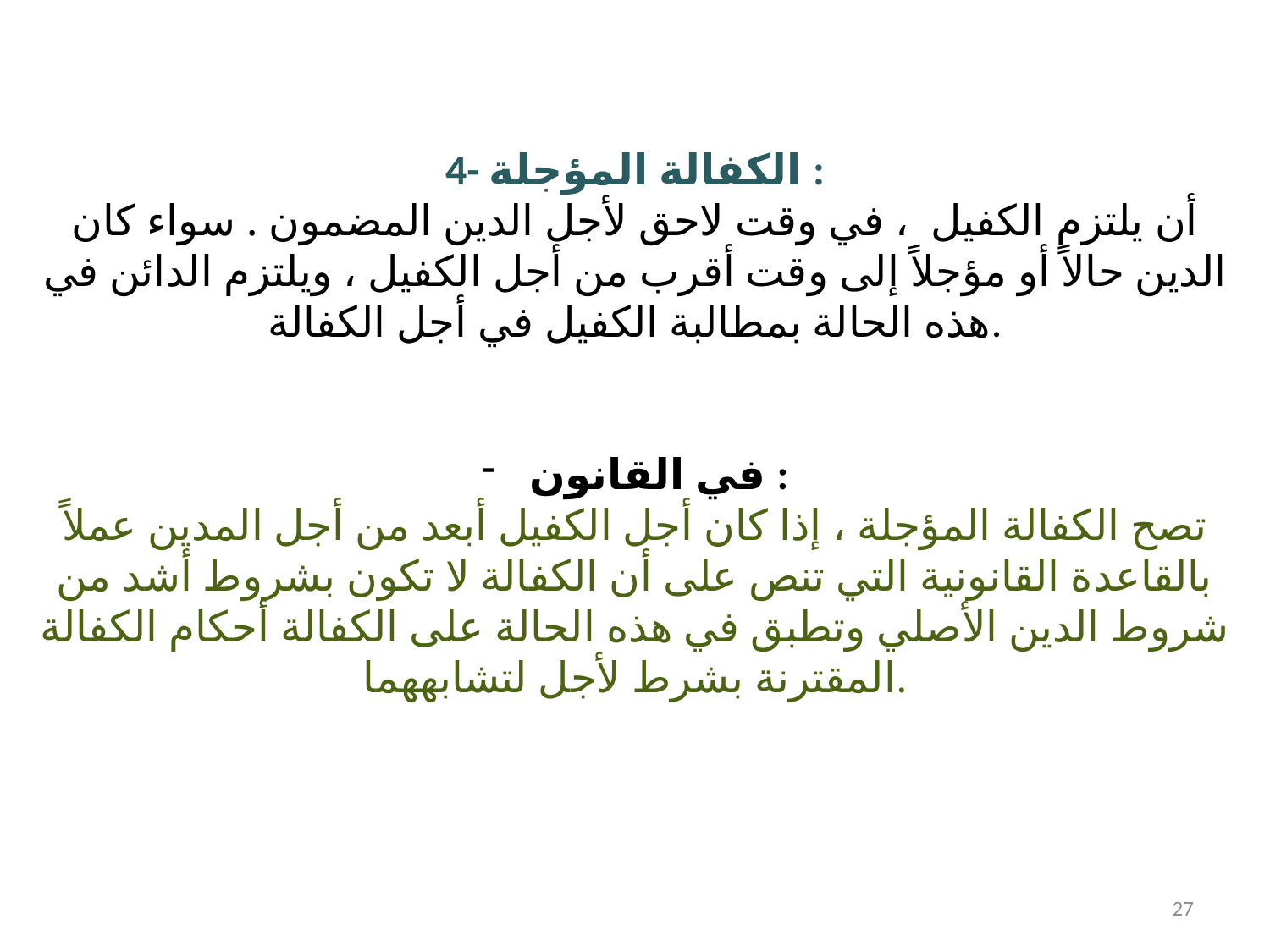

4- الكفالة المؤجلة :
أن يلتزم الكفيل  ، في وقت لاحق لأجل الدين المضمون . سواء كان الدين حالاً أو مؤجلاً إلى وقت أقرب من أجل الكفيل ، ويلتزم الدائن في هذه الحالة بمطالبة الكفيل في أجل الكفالة.

في القانون :
تصح الكفالة المؤجلة ، إذا كان أجل الكفيل أبعد من أجل المدين عملاً بالقاعدة القانونية التي تنص على أن الكفالة لا تكون بشروط أشد من شروط الدين الأصلي وتطبق في هذه الحالة على الكفالة أحكام الكفالة المقترنة بشرط لأجل لتشابههما.

27